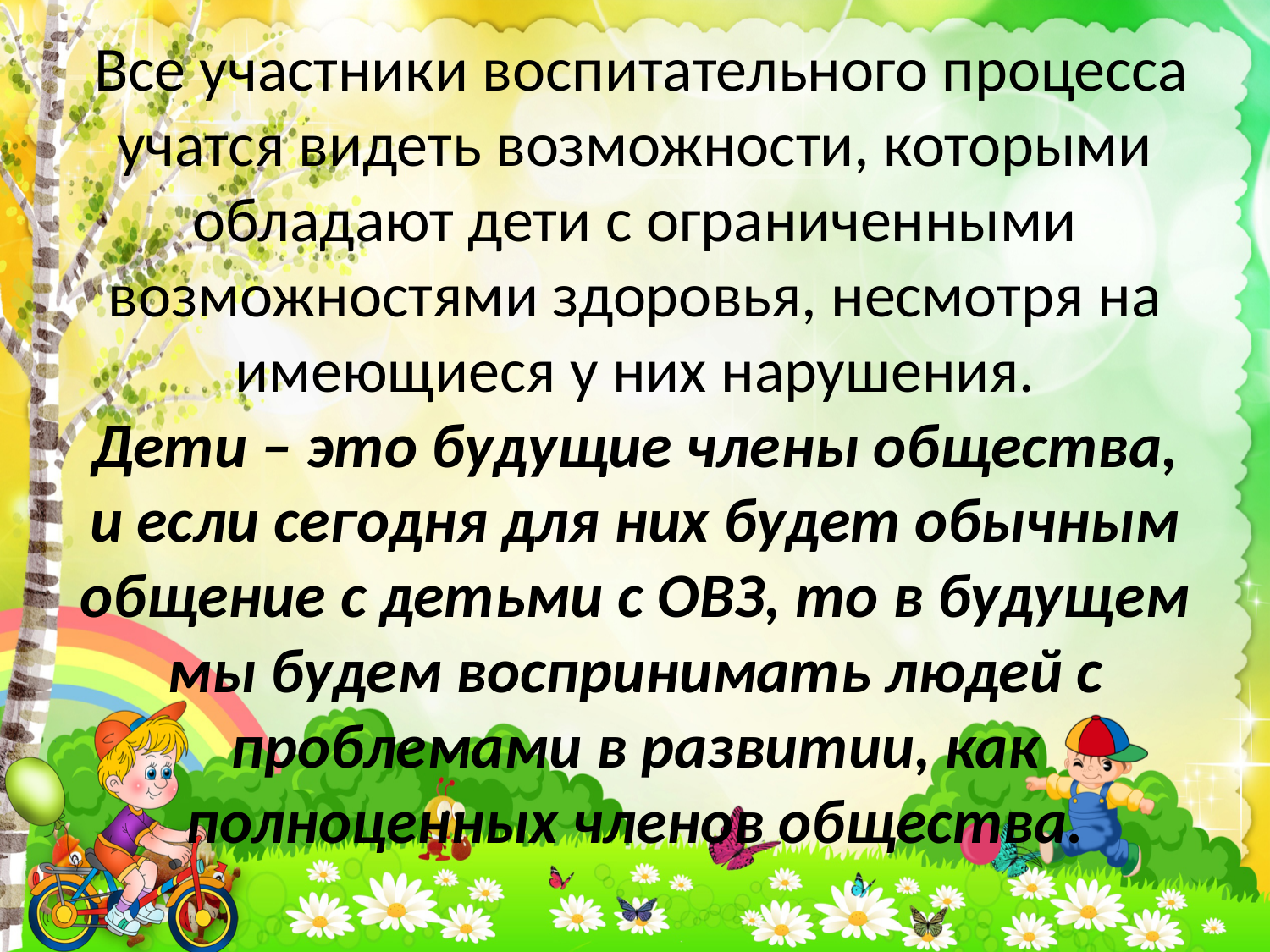

# Все участники воспитательного процесса учатся видеть возможности, которыми обладают дети с ограниченными возможностями здоровья, несмотря на имеющиеся у них нарушения. Дети – это будущие члены общества, и если сегодня для них будет обычным общение с детьми с ОВЗ, то в будущем мы будем воспринимать людей с проблемами в развитии, как полноценных членов общества.